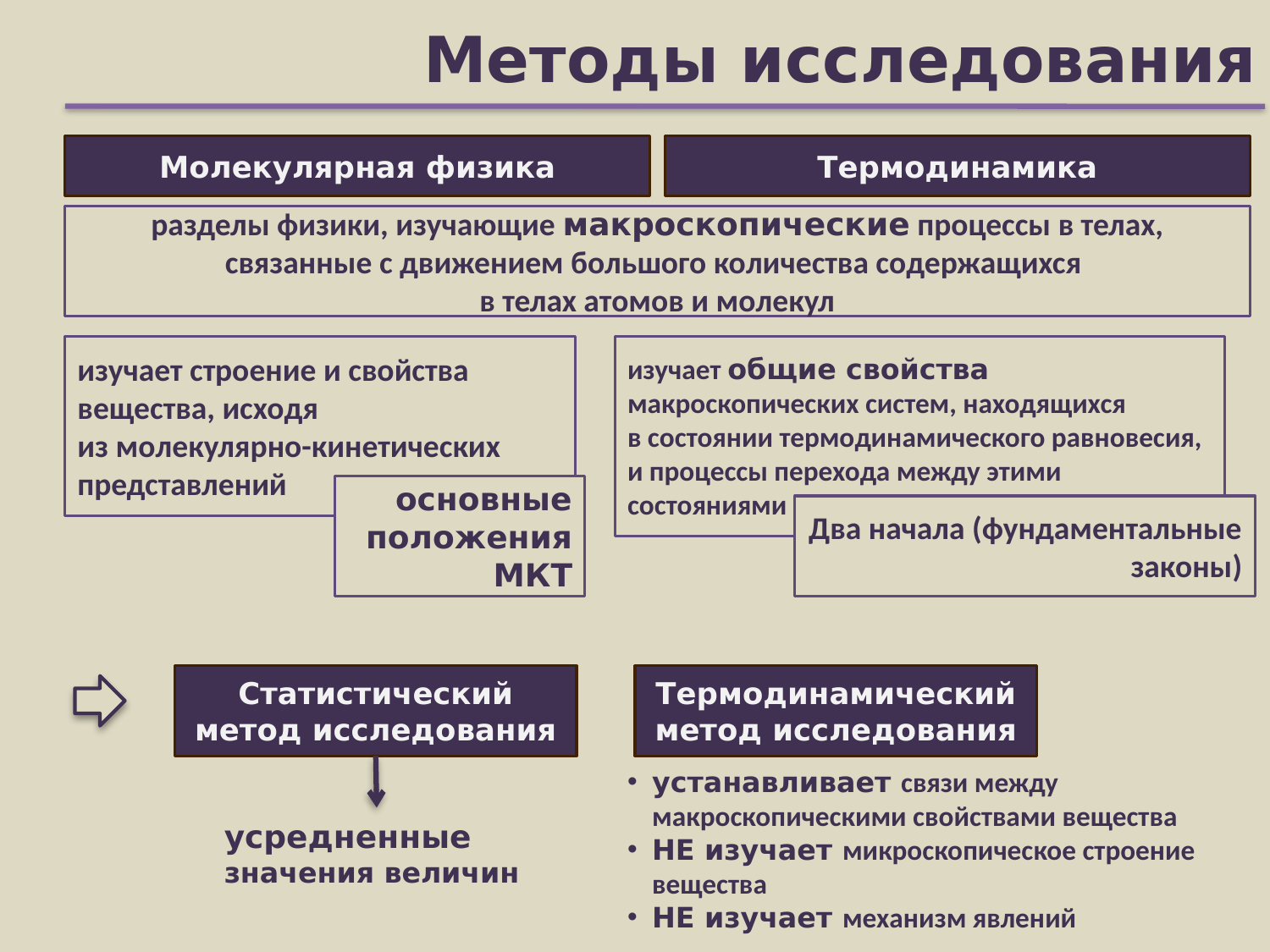

# Методы исследования
Молекулярная физика
Термодинамика
разделы физики, изучающие макроскопические процессы в телах, связанные с движением большого количества содержащихся
в телах атомов и молекул
изучает строение и свойства вещества, исходя
из молекулярно-кинетических представлений
изучает общие свойства макроскопических систем, находящихся
в состоянии термодинамического равновесия, и процессы перехода между этими состояниями
основные положения МКТ
Два начала (фундаментальные законы)
Статистический метод исследования
Термодинамический метод исследования

устанавливает связи между
макроскопическими свойствами вещества
НЕ изучает микроскопическое строение вещества
НЕ изучает механизм явлений
усредненные значения величин